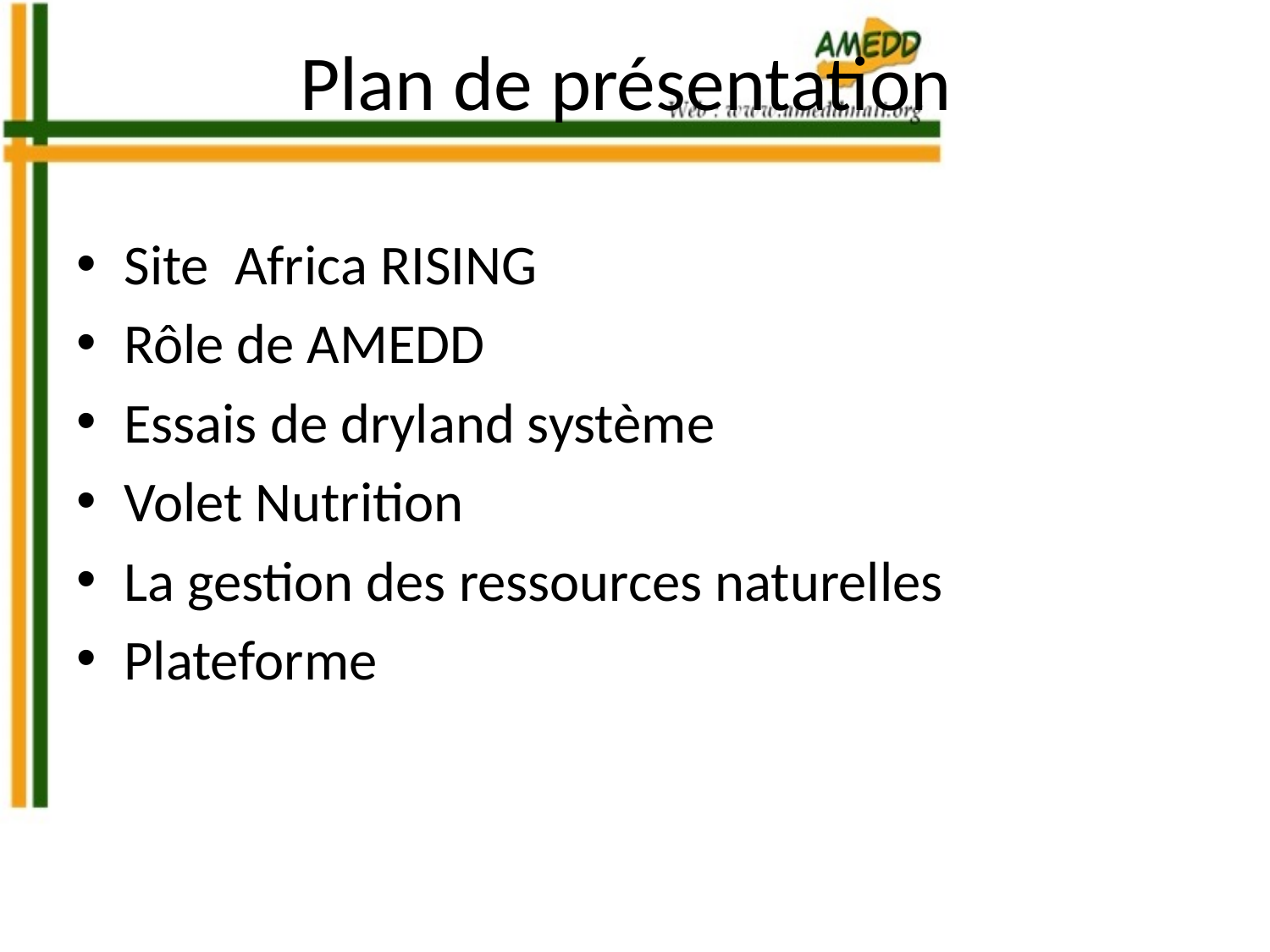

# Plan de présentation
Site  Africa RISING
Rôle de AMEDD
Essais de dryland système
Volet Nutrition
La gestion des ressources naturelles
Plateforme